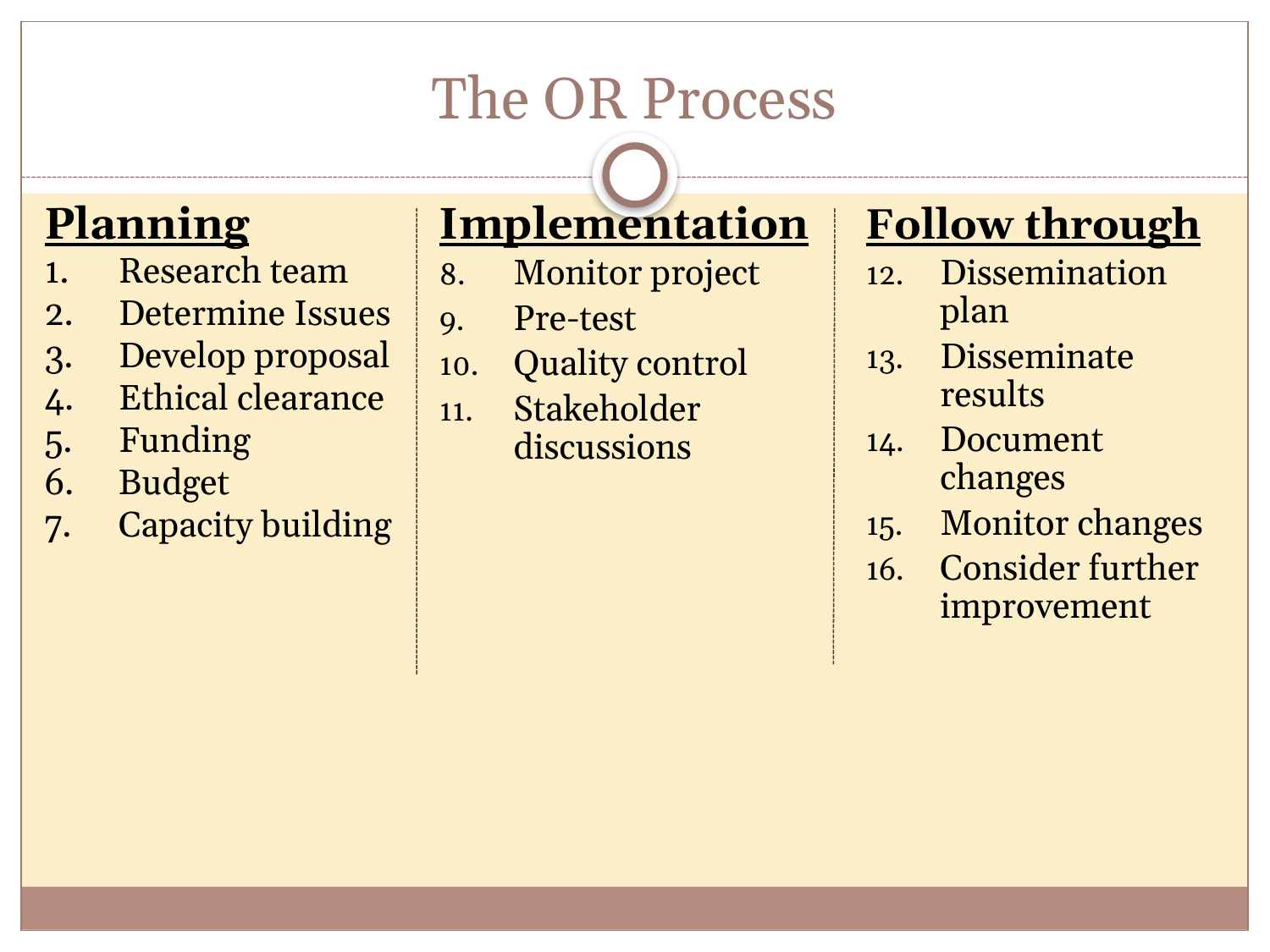

# The OR Process
Planning
Research team
Determine Issues
Develop proposal
Ethical clearance
Funding
Budget
Capacity building

Implementation
Monitor project
Pre-test
Quality control
Stakeholder discussions

Follow through
Dissemination plan
Disseminate results
Document changes
Monitor changes
Consider further improvement